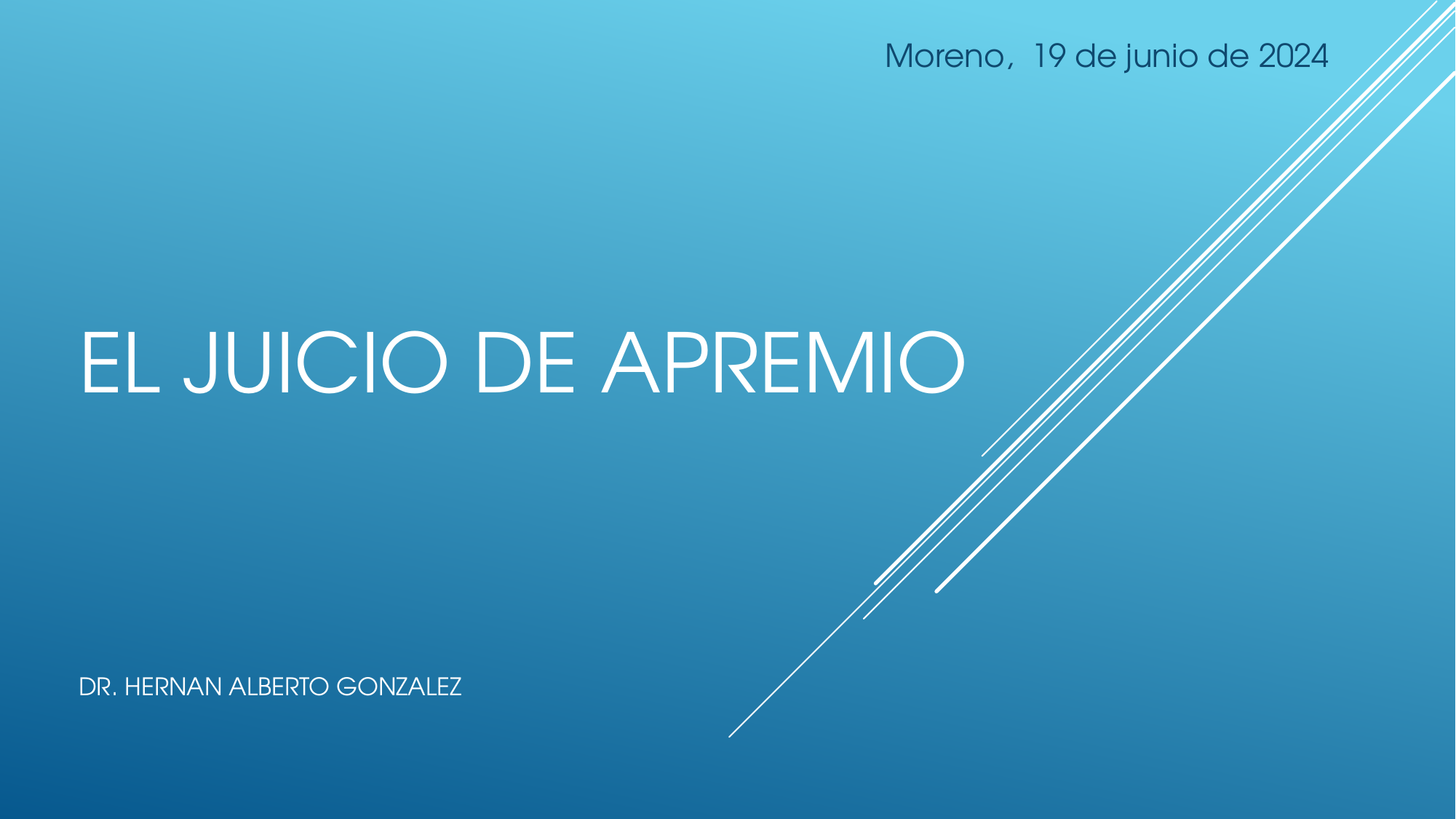

Moreno,  19 de junio de 2024
# El juicio de apremio Dr. Hernan Alberto Gonzalez